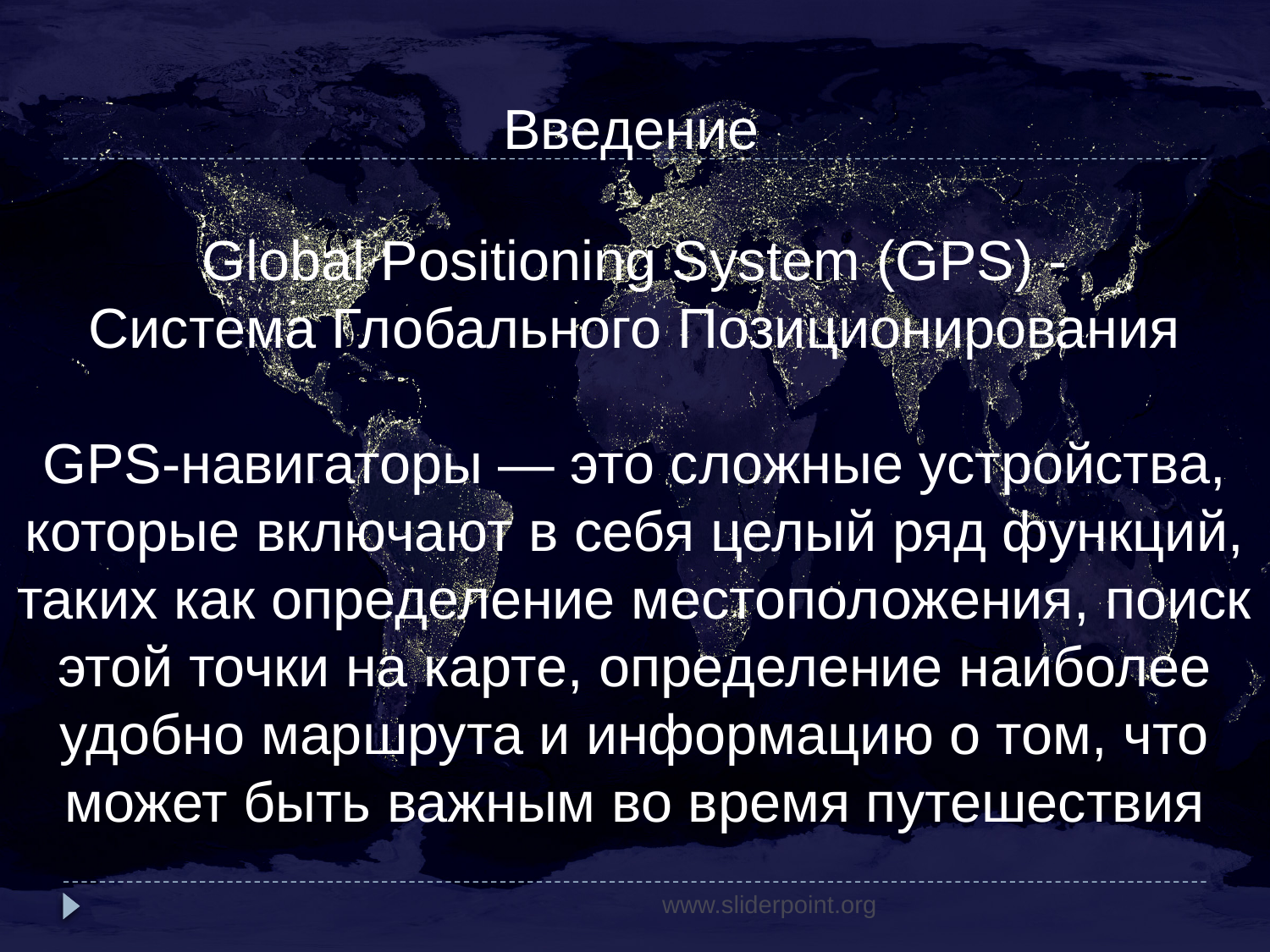

# Введение
Global Positioning System (GPS) -
 Система Глобального Позиционирования

GPS-навигаторы — это сложные устройства, которые включают в себя целый ряд функций, таких как определение местоположения, поиск этой точки на карте, определение наиболее удобно маршрута и информацию о том, что может быть важным во время путешествия
www.sliderpoint.org